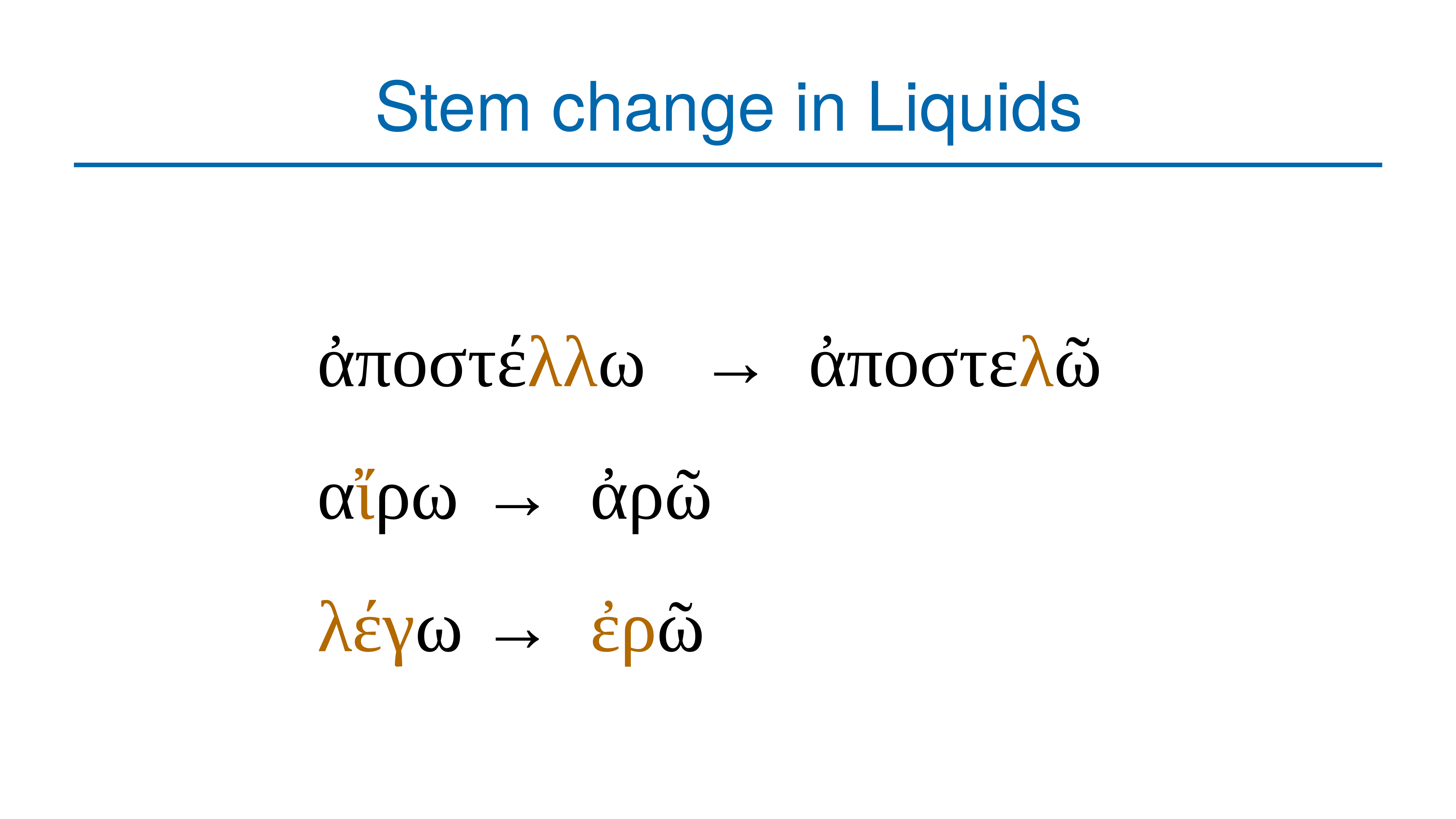

# Stem change in Liquids
ἀποστέλλω	→ 	ἀποστελῶ
αἴρω	→ 	ἀρῶ
λέγω	→ 	ἐρῶ